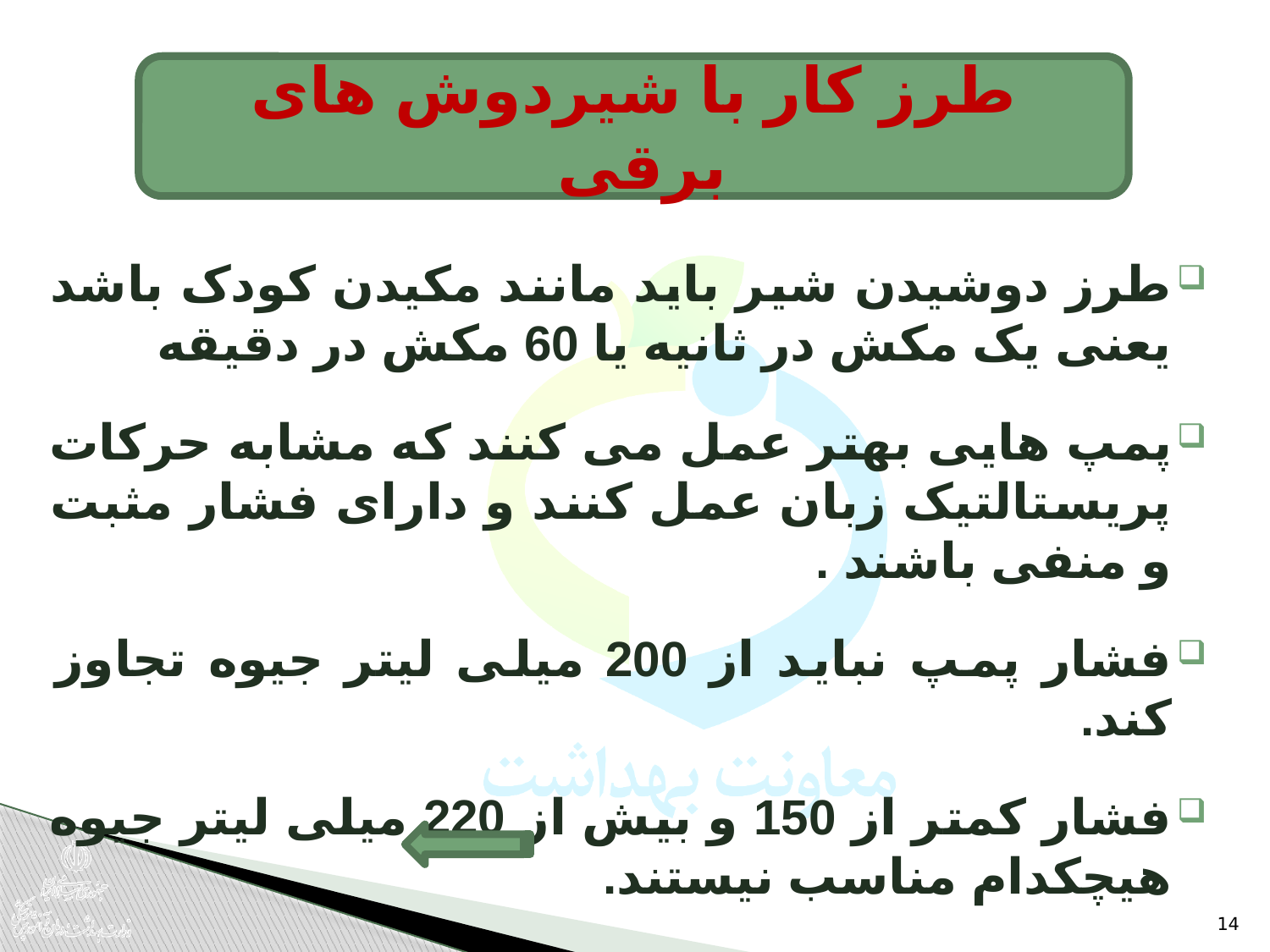

طرز کار با شیردوش های برقی
طرز دوشیدن شیر باید مانند مکیدن کودک باشد یعنی یک مکش در ثانیه یا 60 مکش در دقیقه

پمپ هایی بهتر عمل می کنند که مشابه حرکات پریستالتیک زبان عمل کنند و دارای فشار مثبت و منفی باشند .

فشار پمپ نباید از 200 میلی لیتر جیوه تجاوز کند.

فشار کمتر از 150 و بیش از 220 میلی لیتر جیوه هیچکدام مناسب نیستند.

14